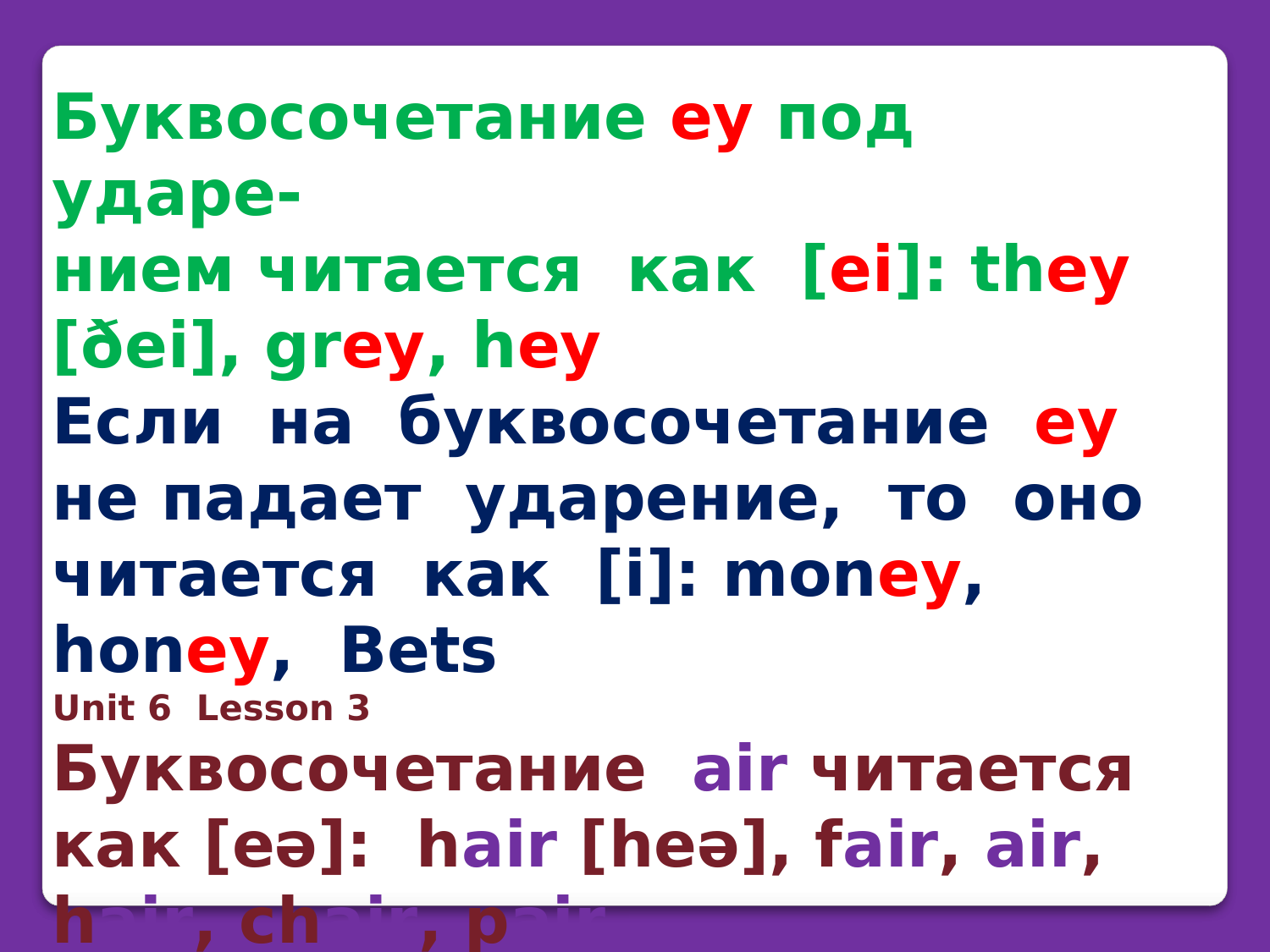

Буквосочетание ey под  ударe-
нием читается  как  [ei]: they [ðei], grey, hey
Если  на  буквосочетание  ey не падает  ударение,  то  оно  читается  как  [i]: money, honey,  Bets
Unit 6  Lesson 3
Буквосочетание  air читается  как [eə]:  hair [heə], fair, air, hair, chair, pair